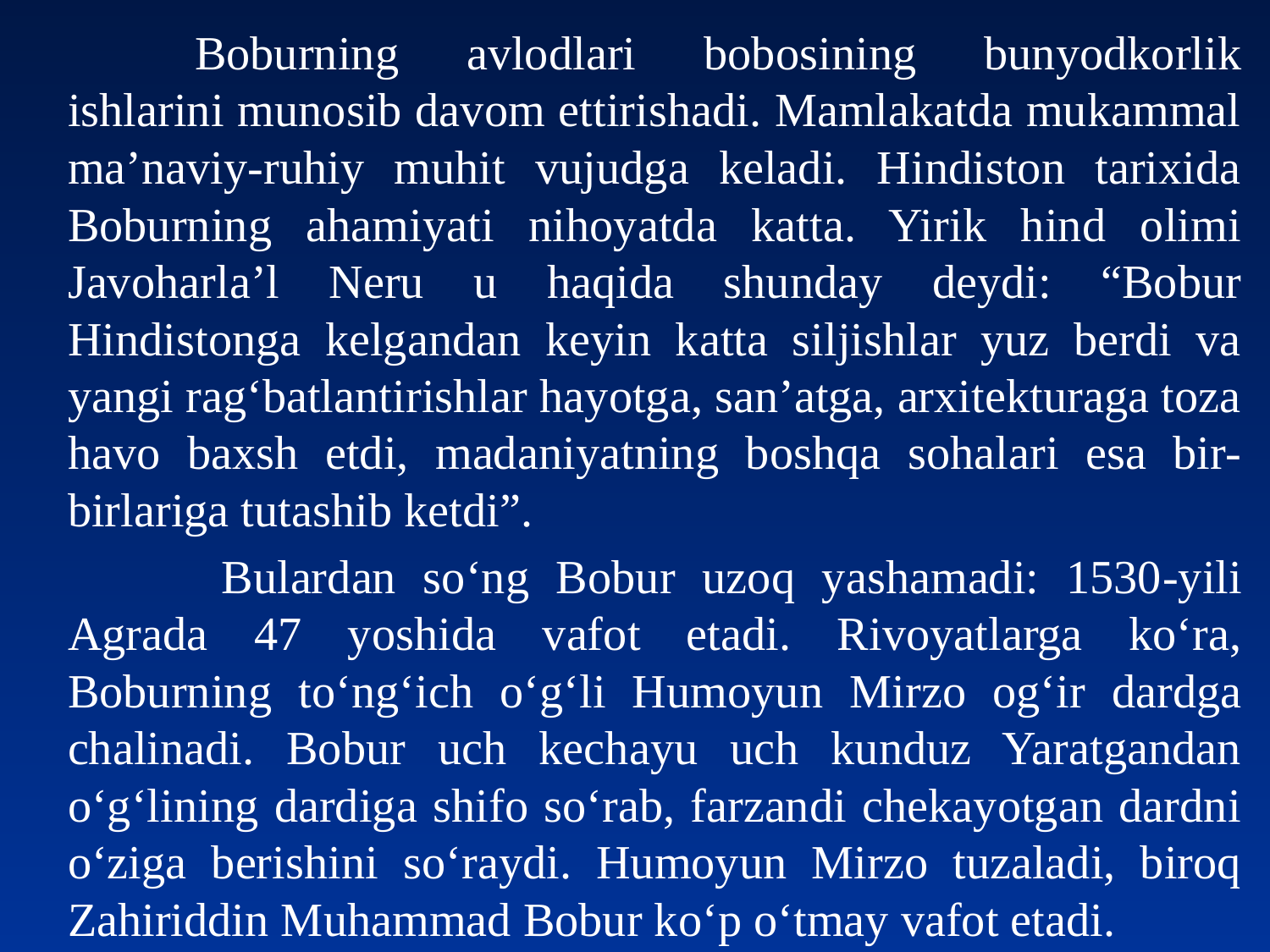

Boburning avlodlari bobosining bunyodkorlik ishlarini munosib davom ettirishadi. Mamlakatda mukammal ma’naviy-ruhiy muhit vujudga keladi. Hindiston tarixida Boburning ahamiyati nihoyatda katta. Yirik hind olimi Javoharla’l Neru u haqida shunday deydi: “Bobur Hindistonga kelgandan keyin katta siljishlar yuz berdi va yangi rag‘batlantirishlar hayotga, san’atga, arxitekturaga toza havo baxsh etdi, madaniyatning boshqa sohalari esa bir-birlariga tutashib ketdi”.
	 Bulardan so‘ng Bobur uzoq yashamadi: 1530-yili Agrada 47 yoshida vafot etadi. Rivoyatlarga ko‘ra, Boburning to‘ng‘ich o‘g‘li Humoyun Mirzo og‘ir dardga chalinadi. Bobur uch kechayu uch kunduz Yaratgandan o‘g‘lining dardiga shifo so‘rab, farzandi chekayotgan dardni o‘ziga berishini so‘raydi. Humoyun Mirzo tuzaladi, biroq Zahiriddin Muhammad Bobur ko‘p o‘tmay vafot etadi.